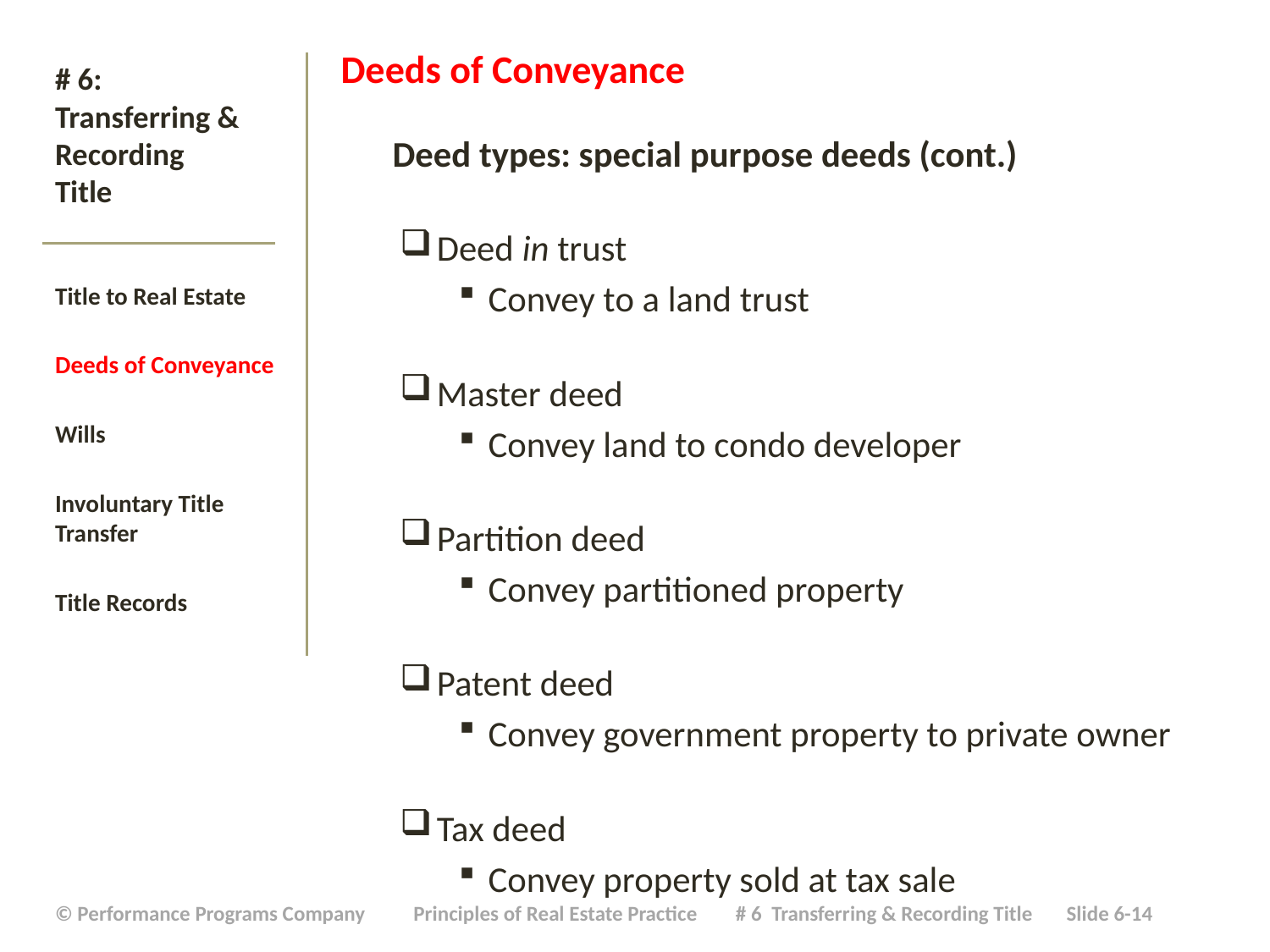

Deeds of Conveyance

Deed types: special purpose deeds (cont.)
Deed in trust
Convey to a land trust
Master deed
Convey land to condo developer
Partition deed
Convey partitioned property
Patent deed
Convey government property to private owner
Tax deed
Convey property sold at tax sale

# # 6: Transferring & Recording Title

Title to Real Estate

Deeds of Conveyance

Wills

Involuntary Title Transfer

Title Records

| © Performance Programs Company Principles of Real Estate Practice # 6 Transferring & Recording Title Slide 6-14 |
| --- |